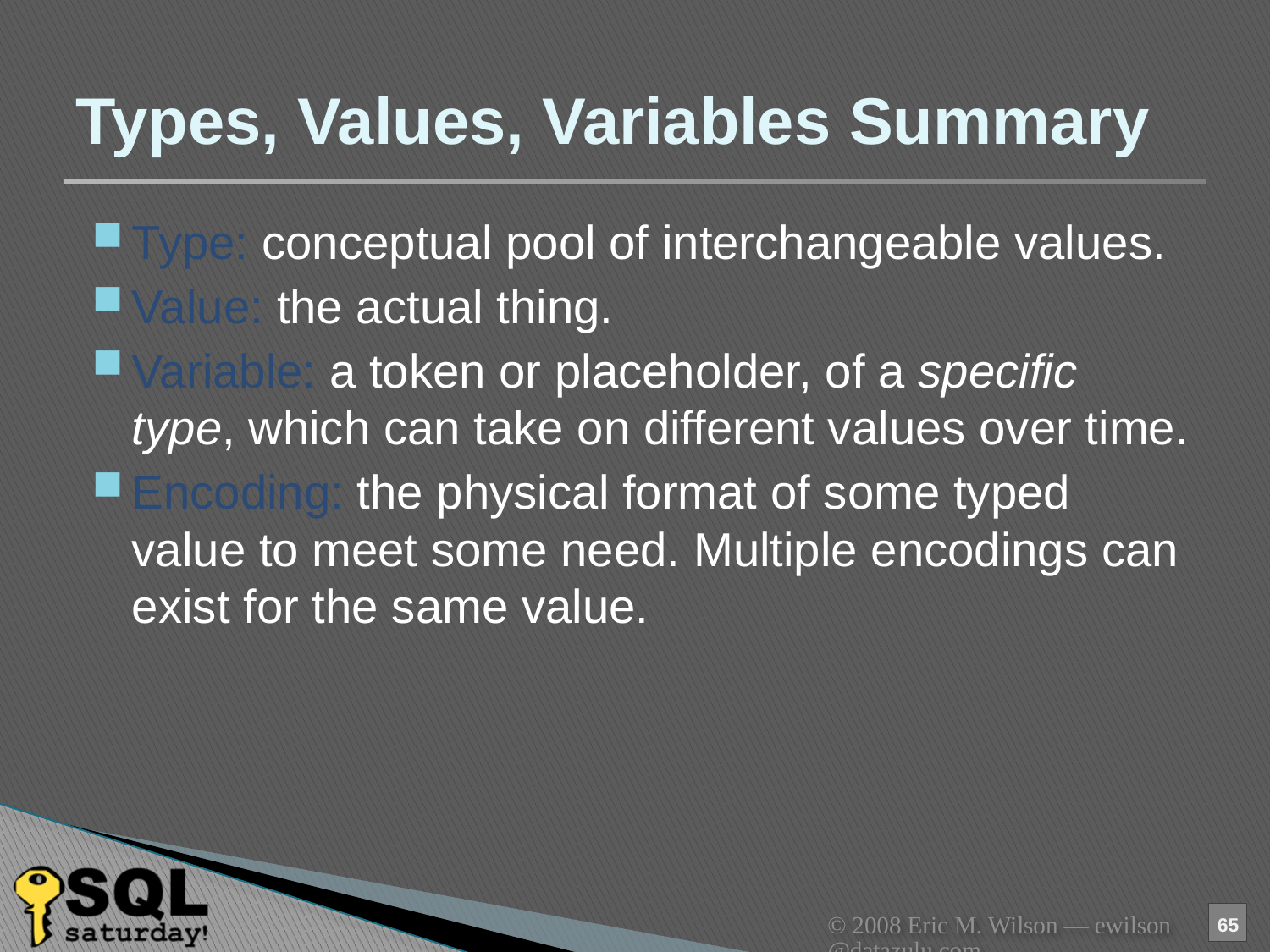

# Types, Values, Variables Summary
Type: conceptual pool of interchangeable values.
Value: the actual thing.
Variable: a token or placeholder, of a specific type, which can take on different values over time.
Encoding: the physical format of some typed value to meet some need. Multiple encodings can exist for the same value.
© 2008 Eric M. Wilson — ewilson@datazulu.com
65